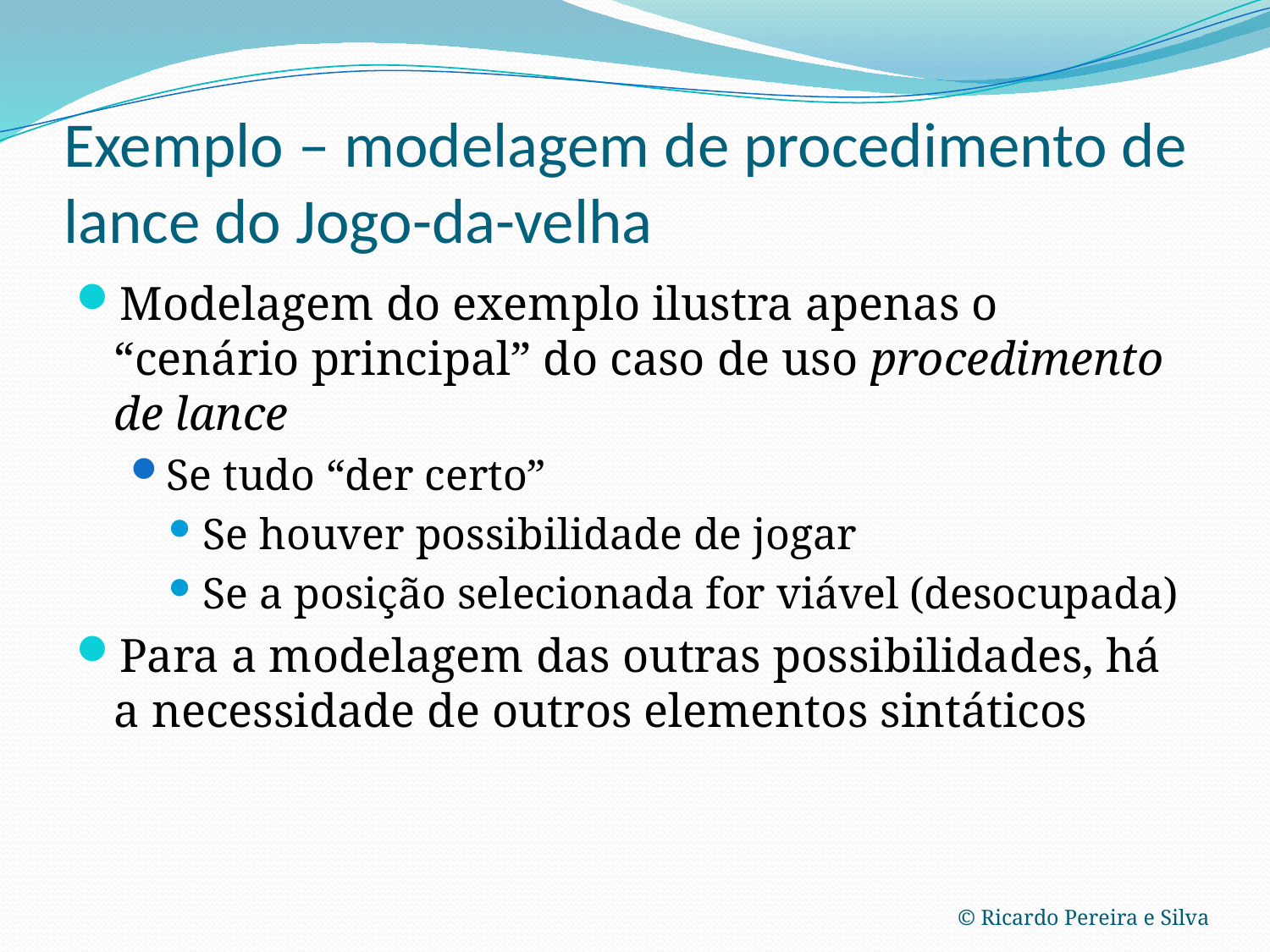

# Exemplo – modelagem de procedimento de lance do Jogo-da-velha
Modelagem do exemplo ilustra apenas o “cenário principal” do caso de uso procedimento de lance
Se tudo “der certo”
Se houver possibilidade de jogar
Se a posição selecionada for viável (desocupada)
Para a modelagem das outras possibilidades, há a necessidade de outros elementos sintáticos
© Ricardo Pereira e Silva